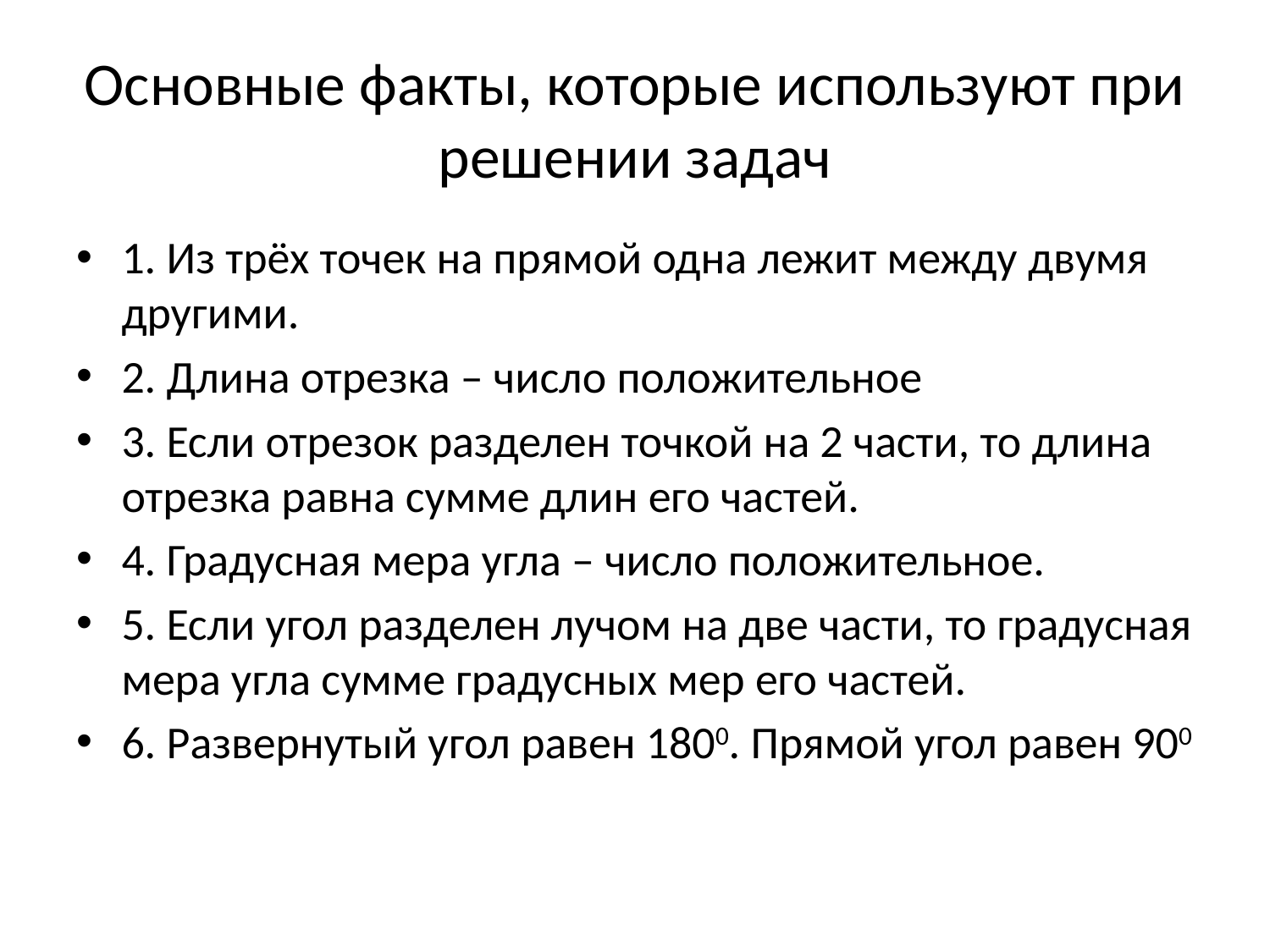

# Основные факты, которые используют при решении задач
1. Из трёх точек на прямой одна лежит между двумя другими.
2. Длина отрезка – число положительное
3. Если отрезок разделен точкой на 2 части, то длина отрезка равна сумме длин его частей.
4. Градусная мера угла – число положительное.
5. Если угол разделен лучом на две части, то градусная мера угла сумме градусных мер его частей.
6. Развернутый угол равен 1800. Прямой угол равен 900